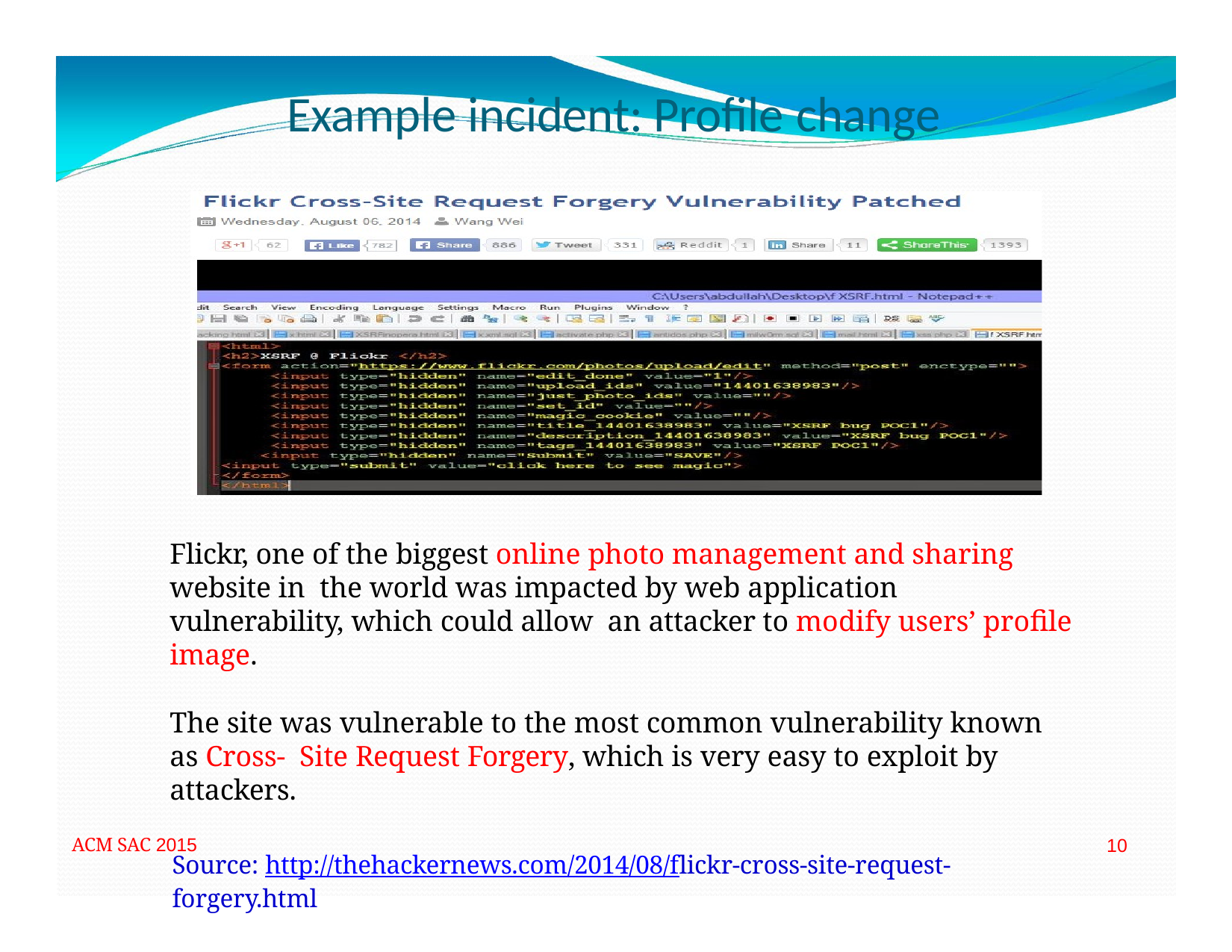

# Example incident: Profile change

Flickr, one of the biggest online photo management and sharing website in  the world was impacted by web application vulnerability, which could allow  an attacker to modify users’ profile image.

The site was vulnerable to the most common vulnerability known as Cross‐  Site Request Forgery, which is very easy to exploit by attackers.

Source: http://thehackernews.com/2014/08/flickr‐cross‐site‐request‐forgery.html
ACM SAC 2015
10